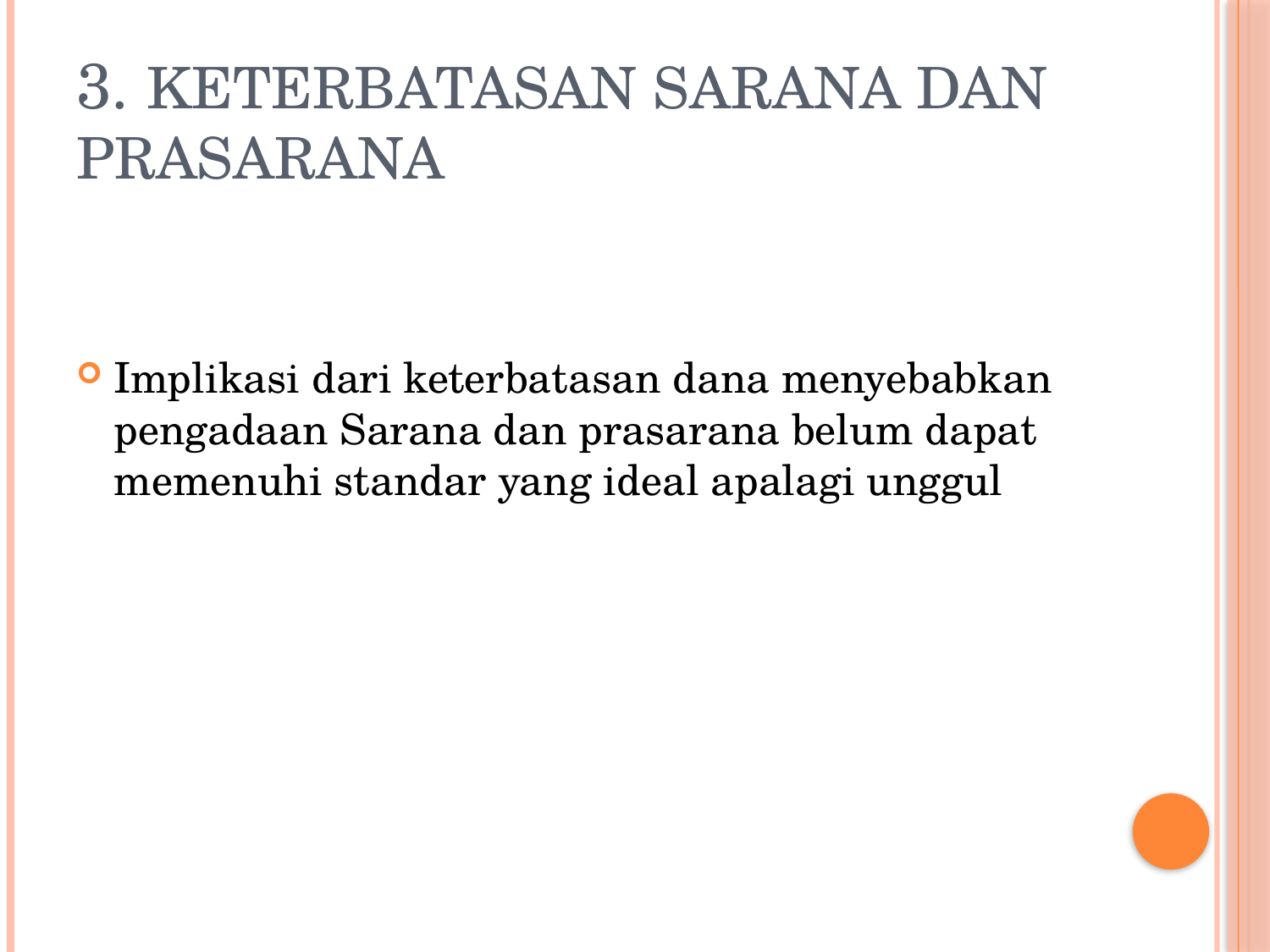

# 3. Keterbatasan Sarana dan Prasarana

Implikasi dari keterbatasan dana menyebabkan pengadaan Sarana dan prasarana belum dapat  memenuhi standar yang ideal apalagi unggul